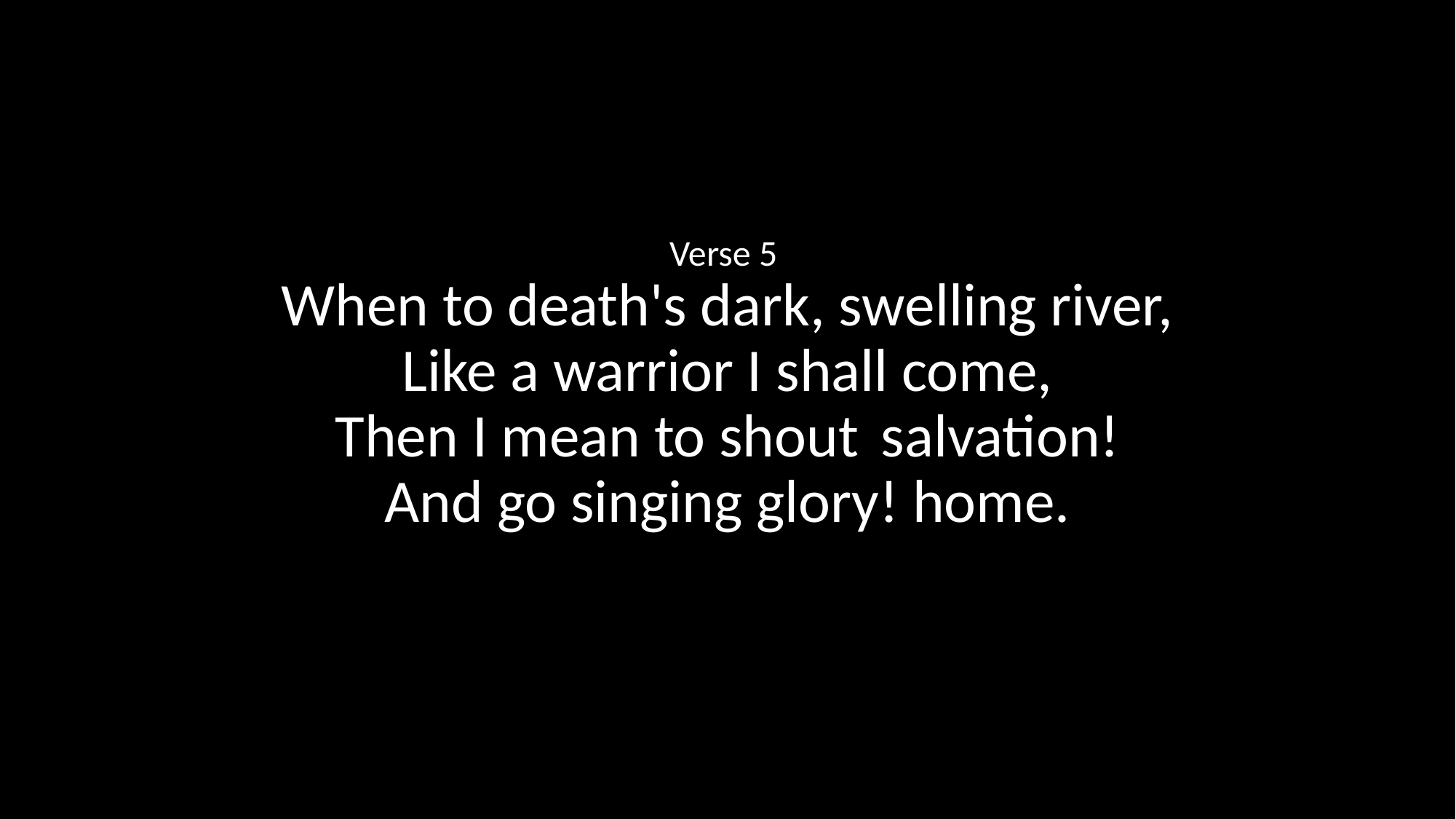

Verse 5
When to death's dark, swelling river,
Like a warrior I shall come,
Then I mean to shout 	salvation!
And go singing glory! home.